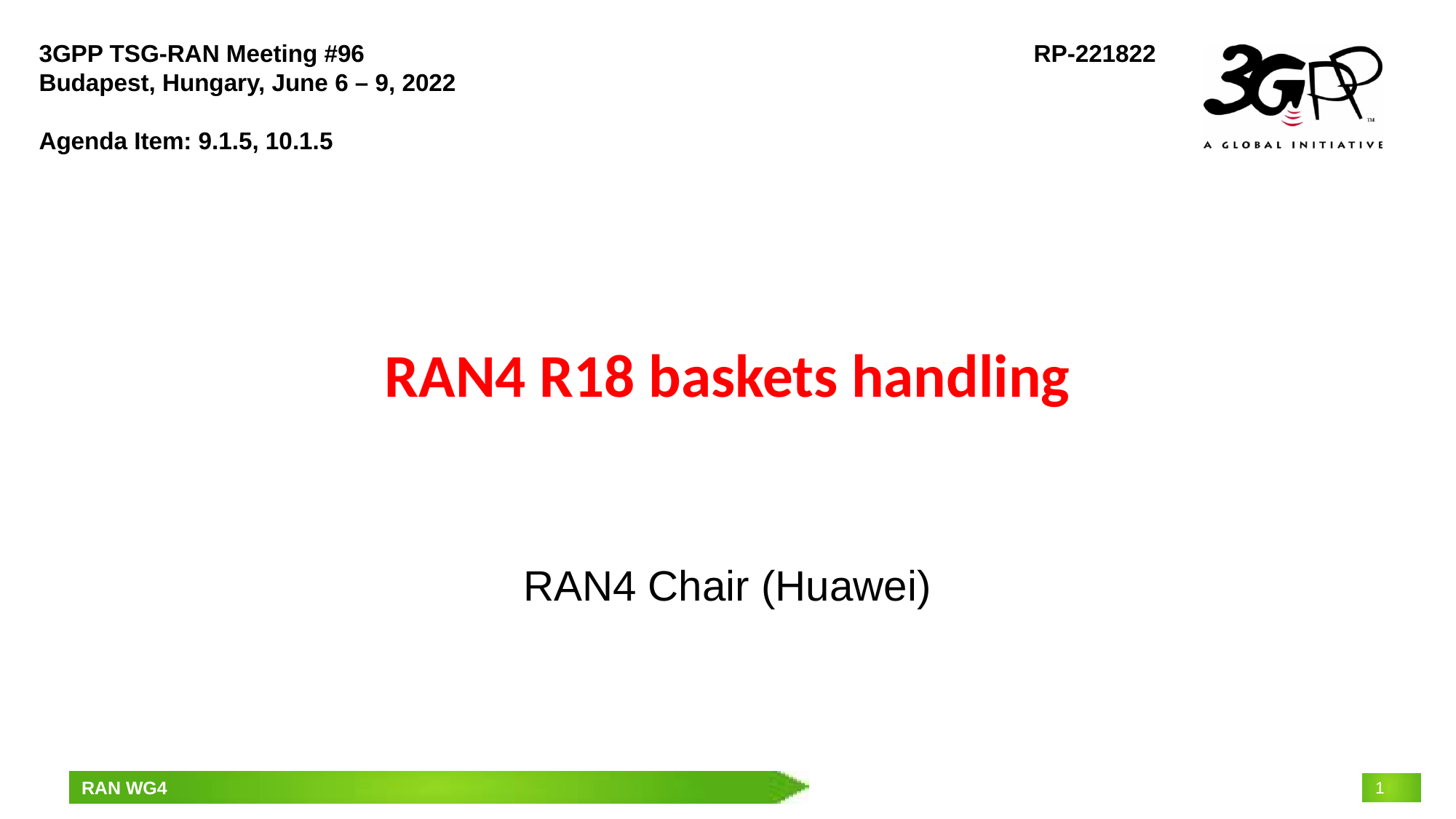

3GPP TSG-RAN Meeting #96
Budapest, Hungary, June 6 – 9, 2022

Agenda Item: 9.1.5, 10.1.5

 RP-221822
# RAN4 R18 baskets handling
RAN4 Chair (Huawei)